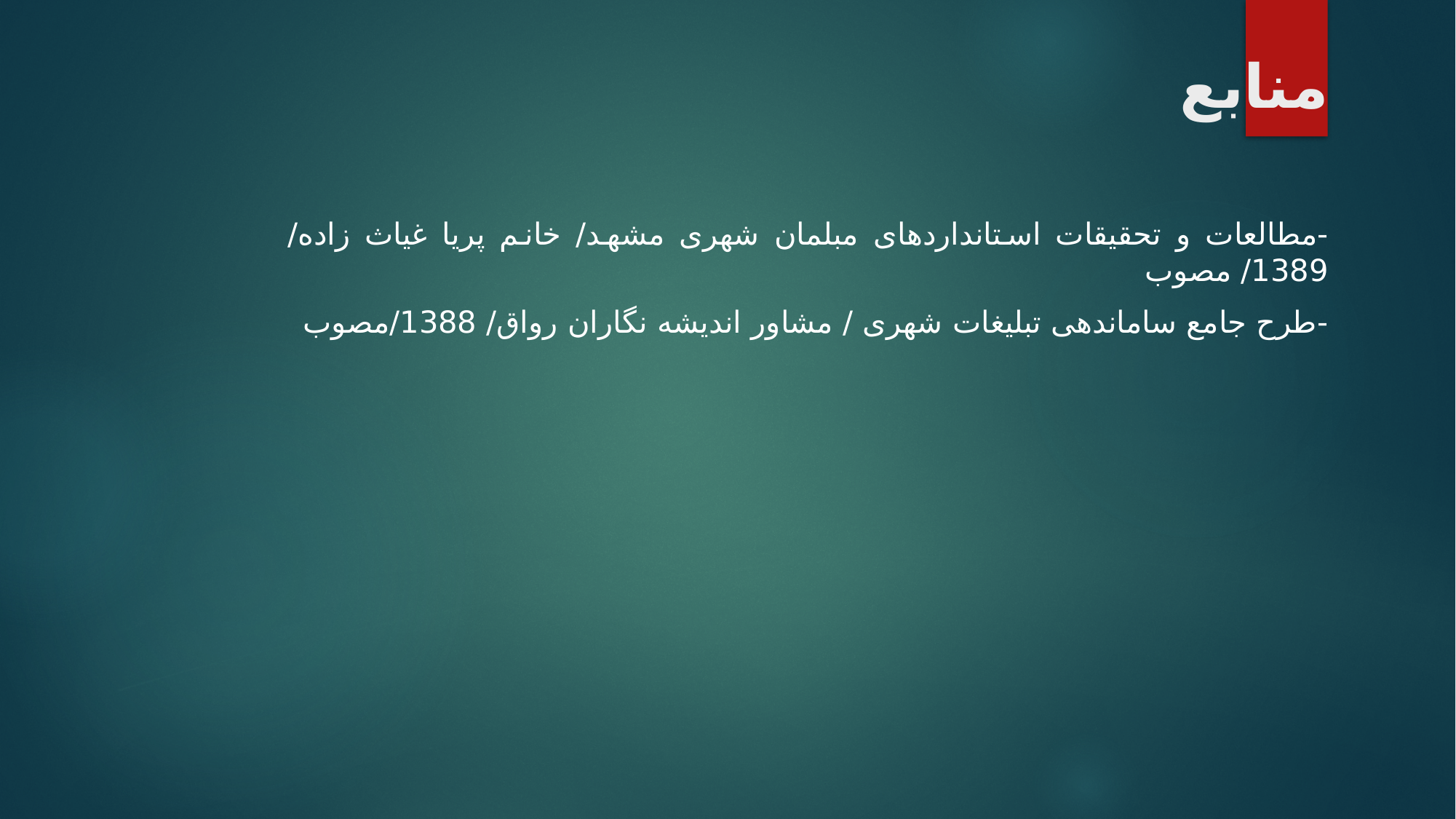

# منابع
-مطالعات و تحقیقات استانداردهای مبلمان شهری مشهد/ خانم پریا غیاث زاده/ 1389/ مصوب
-طرح جامع ساماندهی تبلیغات شهری / مشاور اندیشه نگاران رواق/ 1388/مصوب